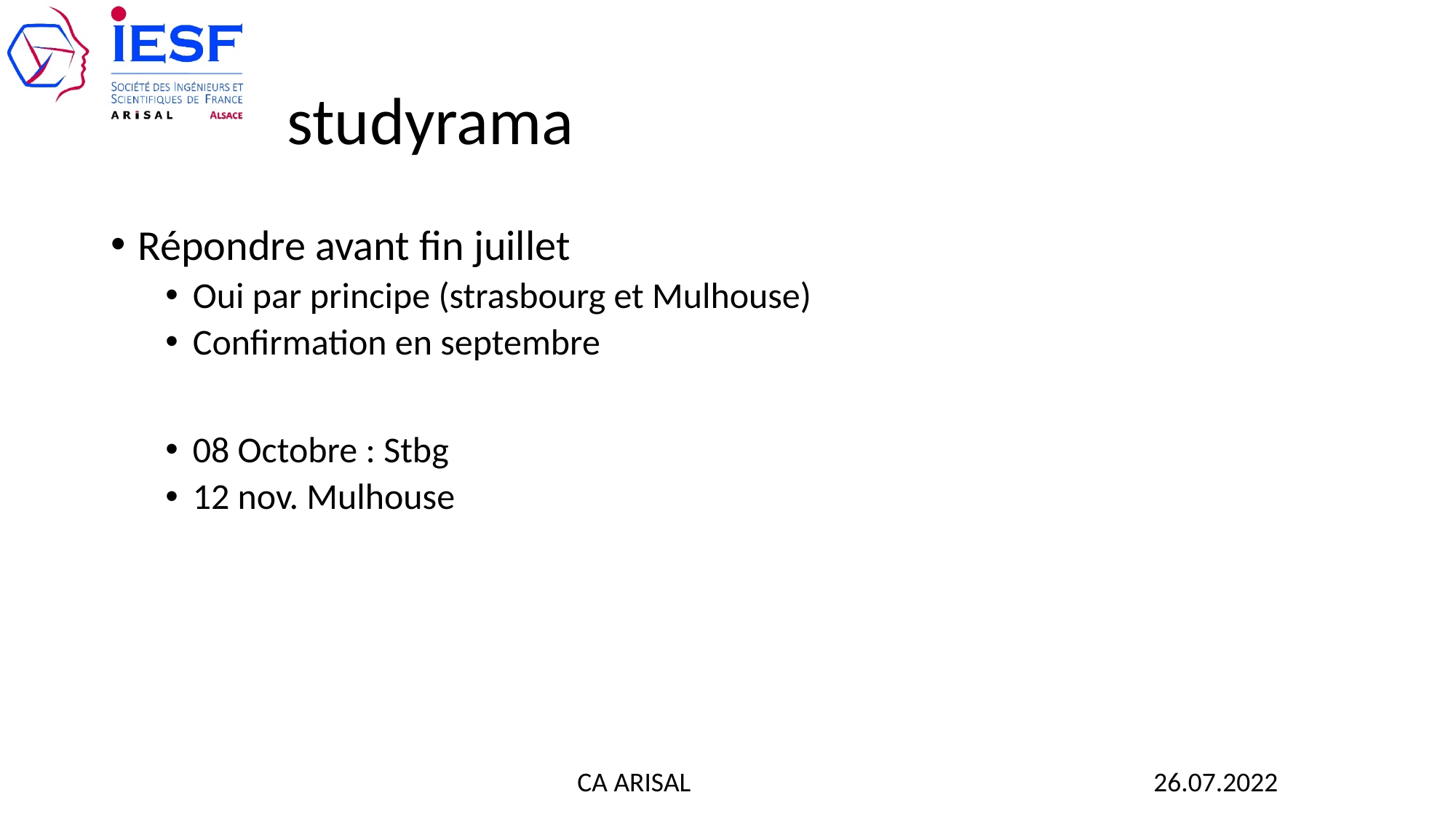

# studyrama
Répondre avant fin juillet
Oui par principe (strasbourg et Mulhouse)
Confirmation en septembre

08 Octobre : Stbg
12 nov. Mulhouse